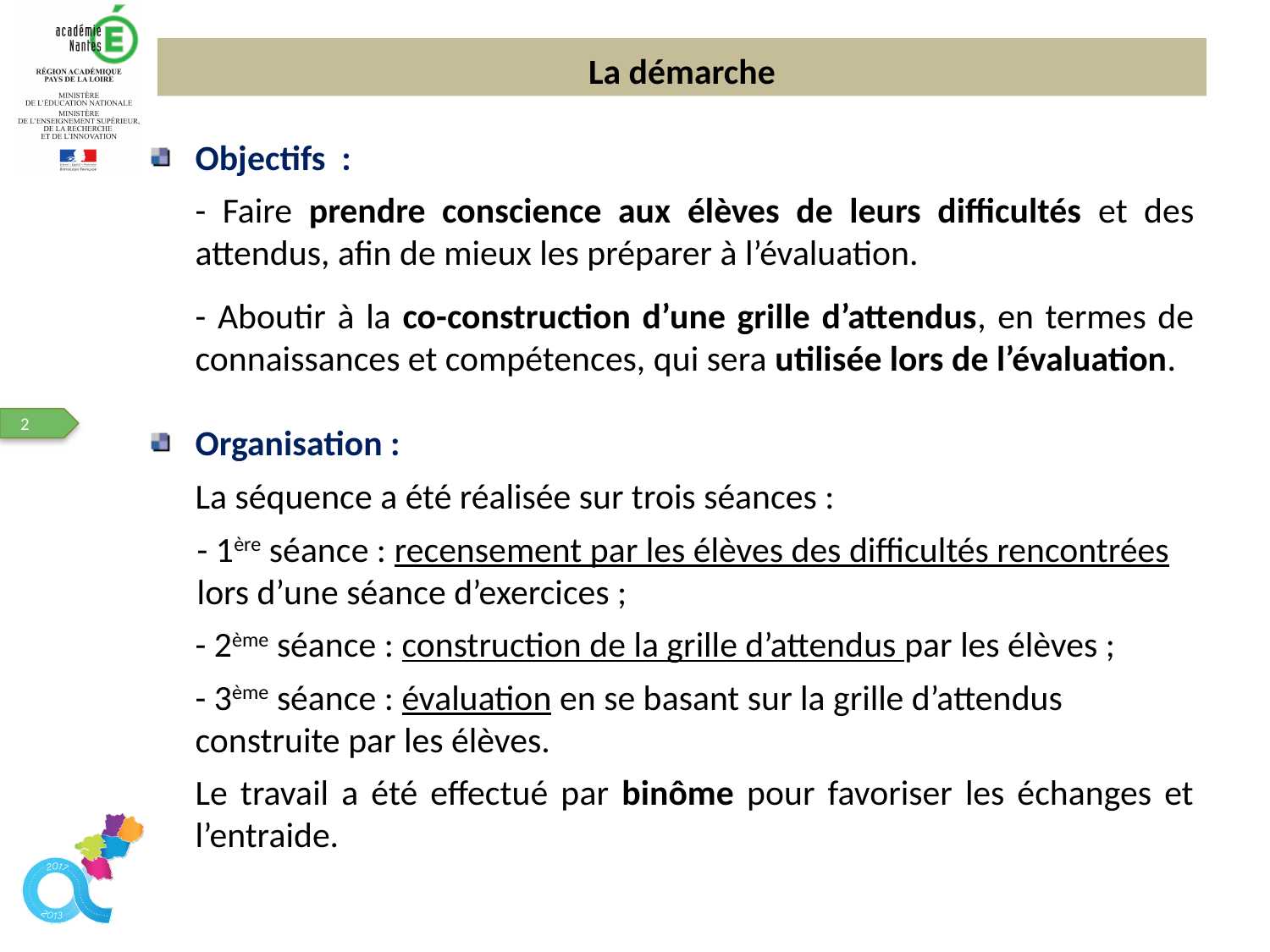

La démarche
Objectifs  :
	- Faire prendre conscience aux élèves de leurs difficultés et des attendus, afin de mieux les préparer à l’évaluation.

	- Aboutir à la co-construction d’une grille d’attendus, en termes de connaissances et compétences, qui sera utilisée lors de l’évaluation.
Organisation :
	La séquence a été réalisée sur trois séances :
	- 1ère séance : recensement par les élèves des difficultés rencontrées lors d’une séance d’exercices ;
	- 2ème séance : construction de la grille d’attendus par les élèves ;
	- 3ème séance : évaluation en se basant sur la grille d’attendus construite par les élèves.
	Le travail a été effectué par binôme pour favoriser les échanges et l’entraide.